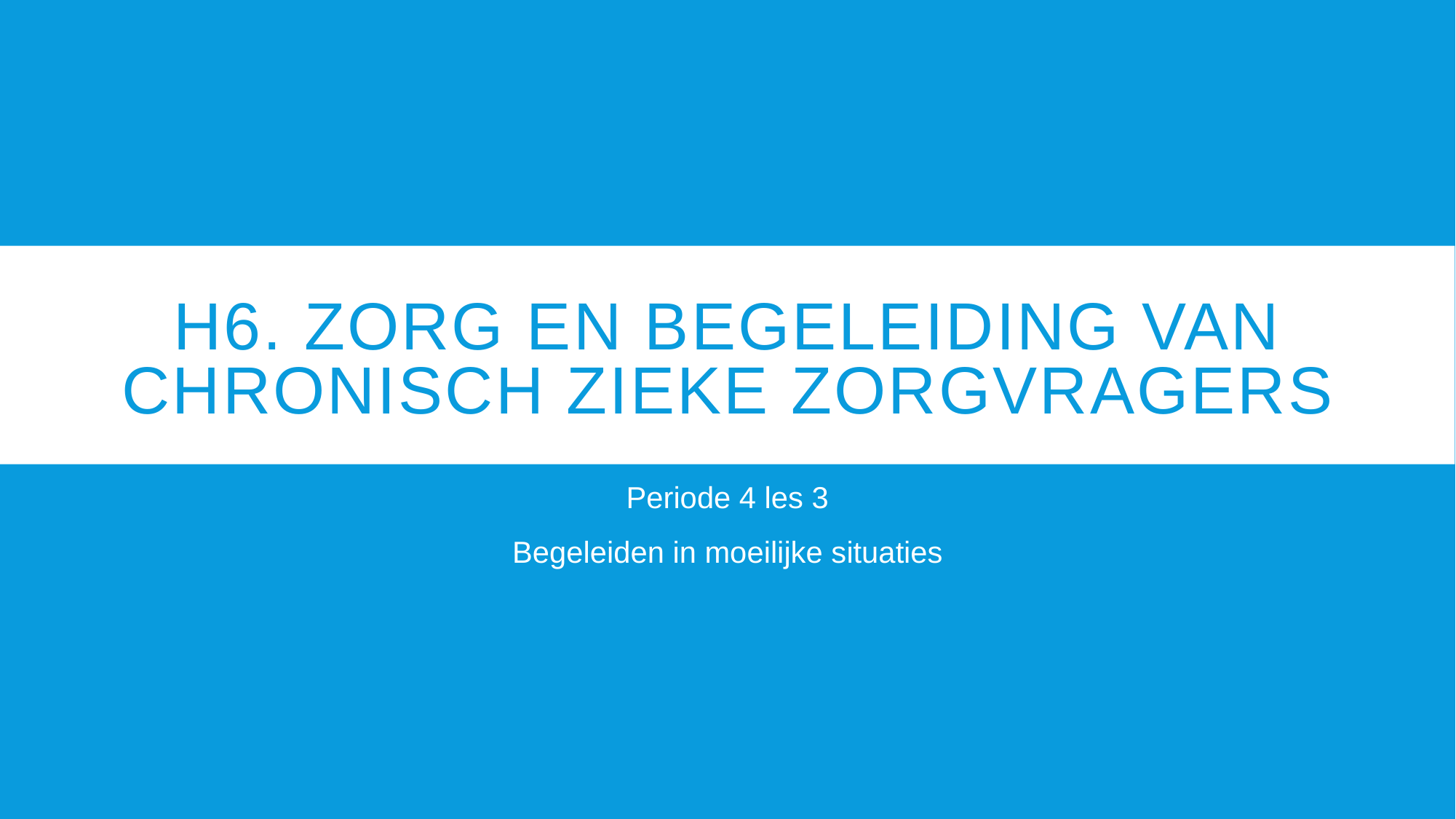

# H6. Zorg en begeleiding van chronisch zieke zorgvragers
Periode 4 les 3
Begeleiden in moeilijke situaties